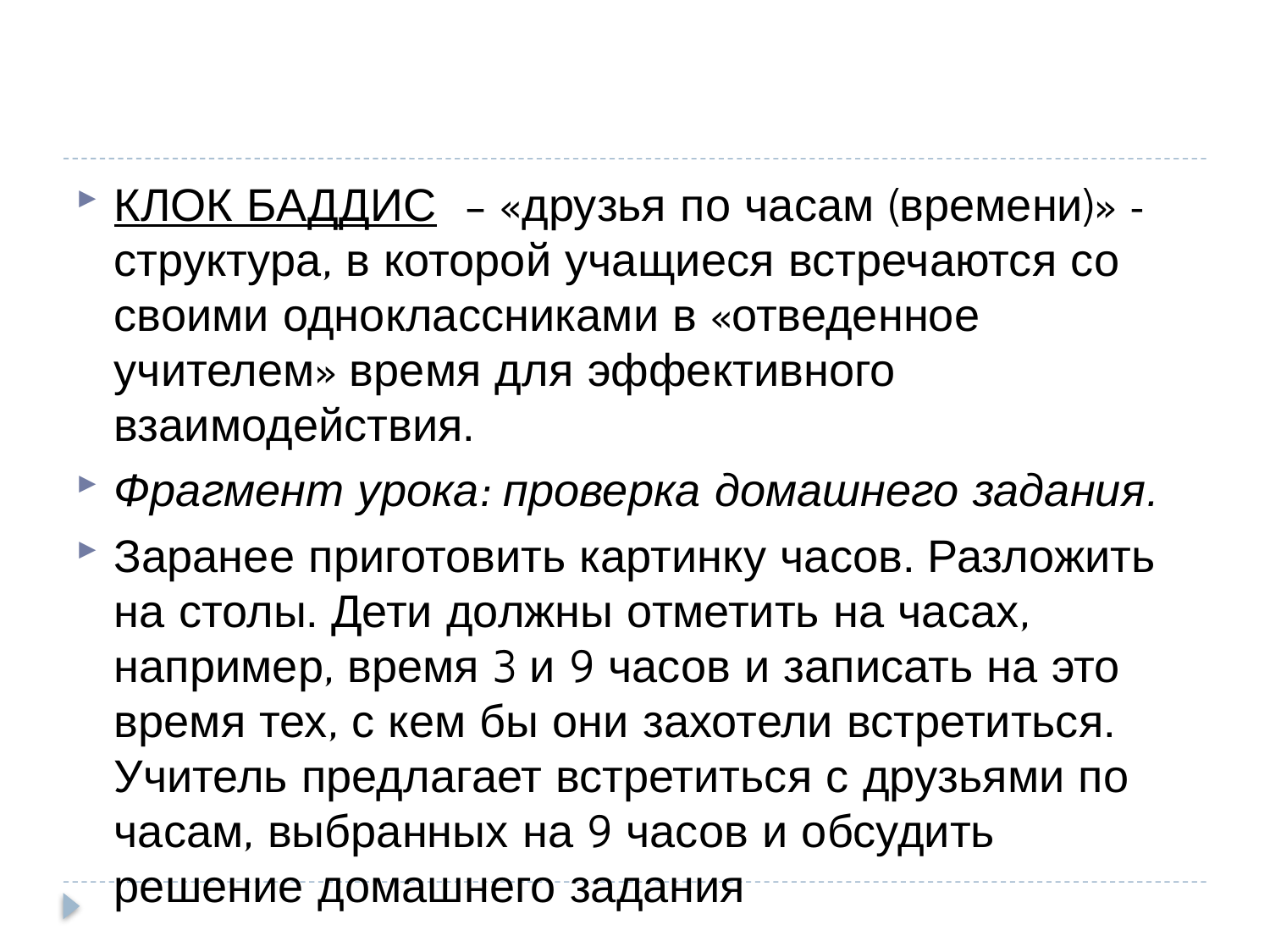

#
КЛОК БАДДИС  – «друзья по часам (времени)» - структура, в которой учащиеся встречаются со своими одноклассниками в «отведенное учителем» время для эффективного взаимодействия.
Фрагмент урока: проверка домашнего задания.
Заранее приготовить картинку часов. Разложить на столы. Дети должны отметить на часах, например, время 3 и 9 часов и записать на это время тех, с кем бы они захотели встретиться. Учитель предлагает встретиться с друзьями по часам, выбранных на 9 часов и обсудить решение домашнего задания